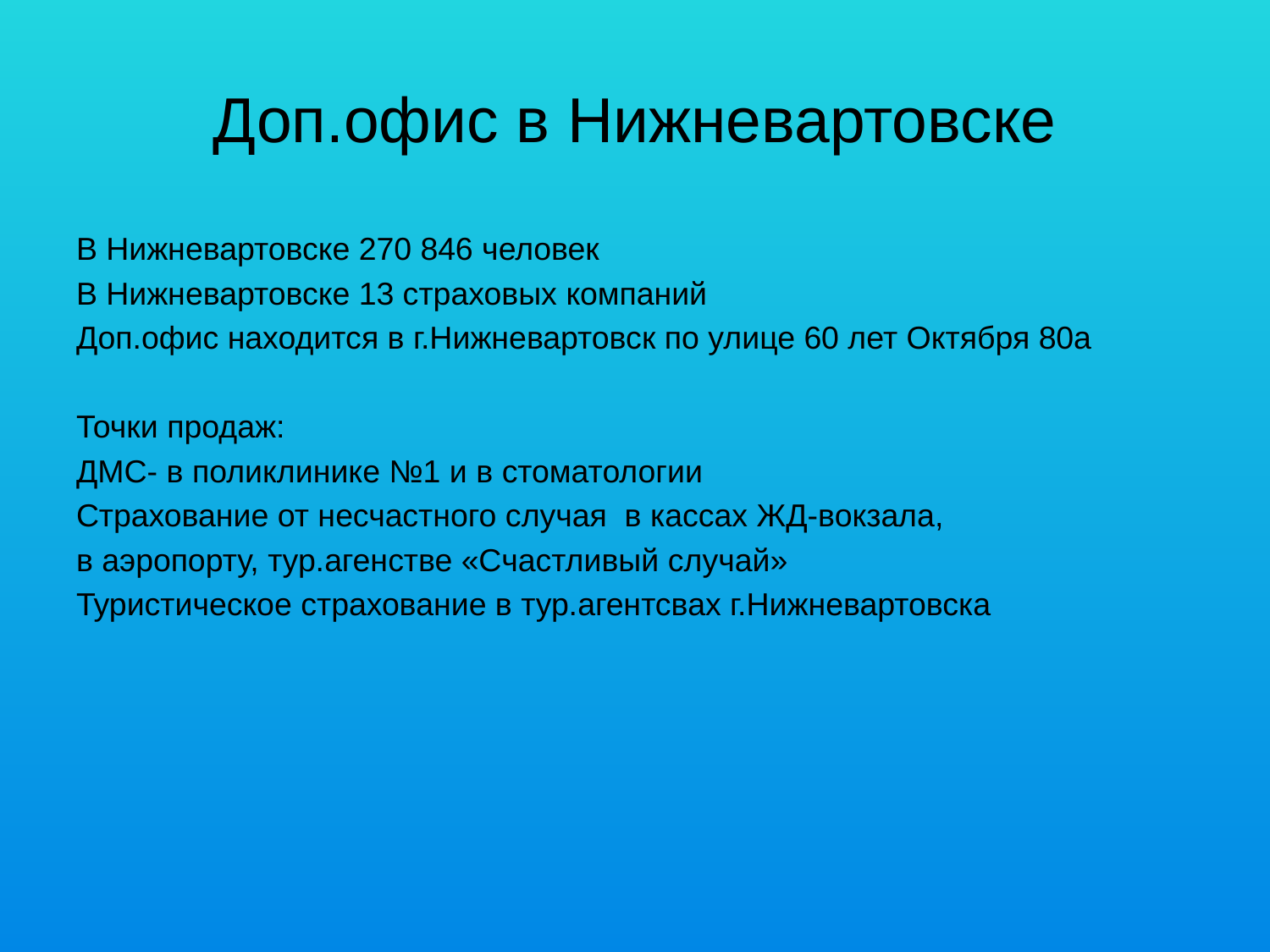

# Доп.офис в Нижневартовске
В Нижневартовске 270 846 человек
В Нижневартовске 13 страховых компаний
Доп.офис находится в г.Нижневартовск по улице 60 лет Октября 80а

Точки продаж:
ДМС- в поликлинике №1 и в стоматологии
Страхование от несчастного случая  в кассах ЖД-вокзала,
в аэропорту, тур.агенстве «Счастливый случай»
Туристическое страхование в тур.агентсвах г.Нижневартовска